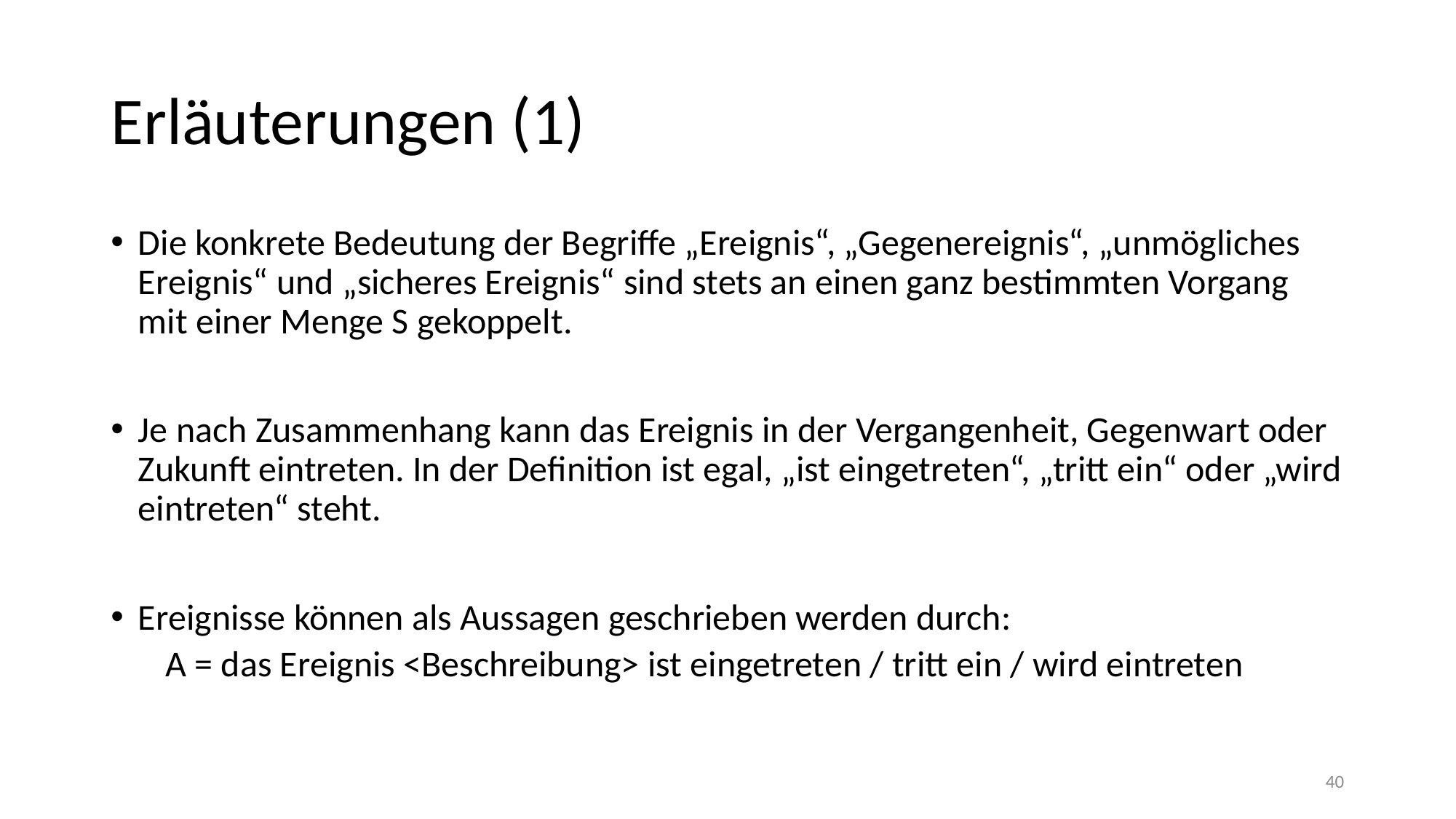

# Erläuterungen (1)
Die konkrete Bedeutung der Begriffe „Ereignis“, „Gegenereignis“, „unmögliches Ereignis“ und „sicheres Ereignis“ sind stets an einen ganz bestimmten Vorgang mit einer Menge S gekoppelt.

Je nach Zusammenhang kann das Ereignis in der Vergangenheit, Gegenwart oder Zukunft eintreten. In der Definition ist egal, „ist eingetreten“, „tritt ein“ oder „wird eintreten“ steht.

Ereignisse können als Aussagen geschrieben werden durch:
A = das Ereignis <Beschreibung> ist eingetreten / tritt ein / wird eintreten

40